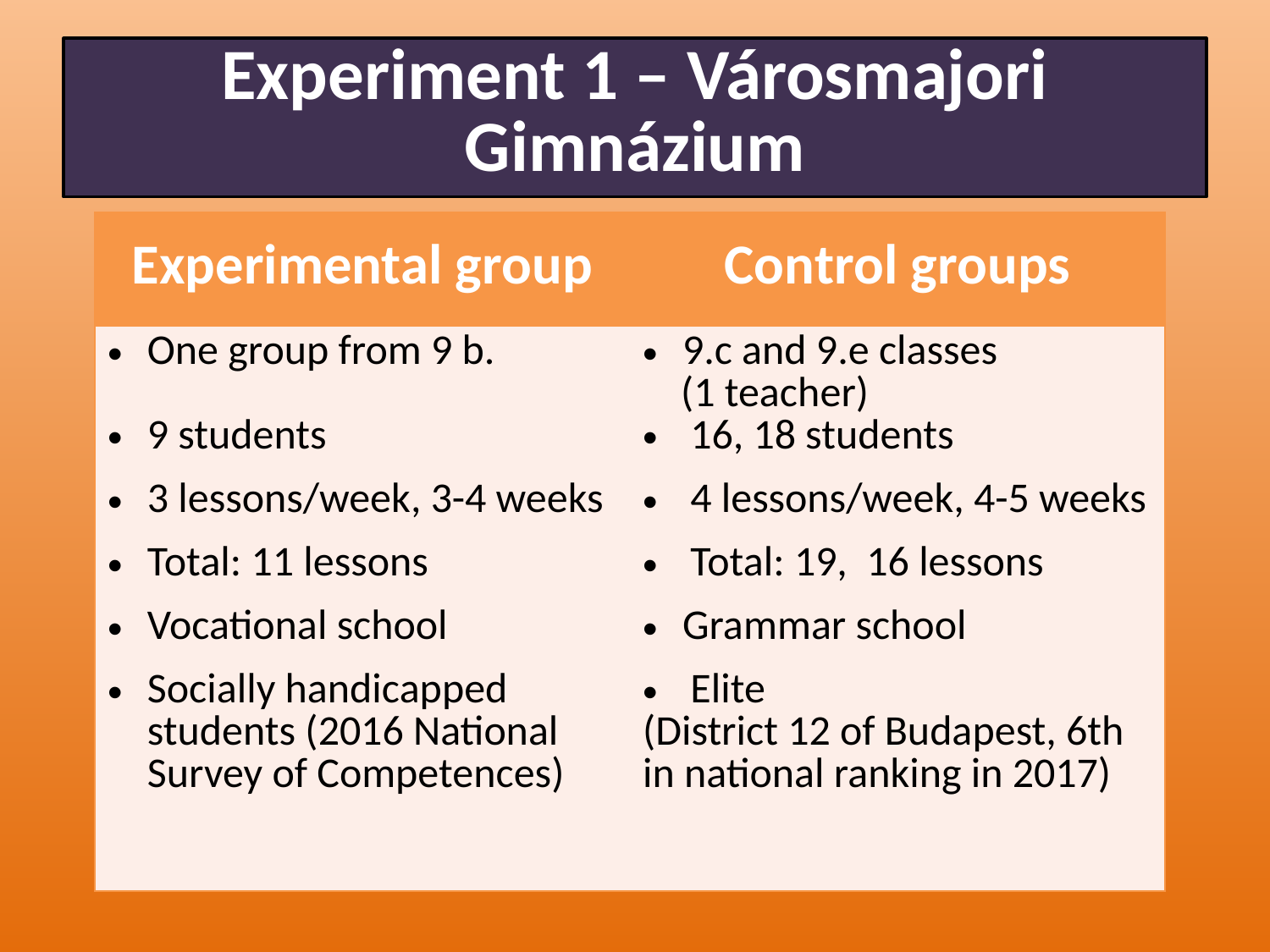

# Experiment 1 – Városmajori Gimnázium
| Experimental group | Control groups |
| --- | --- |
| One group from 9 b. 9 students 3 lessons/week, 3-4 weeks Total: 11 lessons Vocational school Socially handicapped students (2016 National Survey of Competences) | 9.c and 9.e classes (1 teacher) 16, 18 students 4 lessons/week, 4-5 weeks Total: 19, 16 lessons Grammar school Elite (District 12 of Budapest, 6th in national ranking in 2017) |